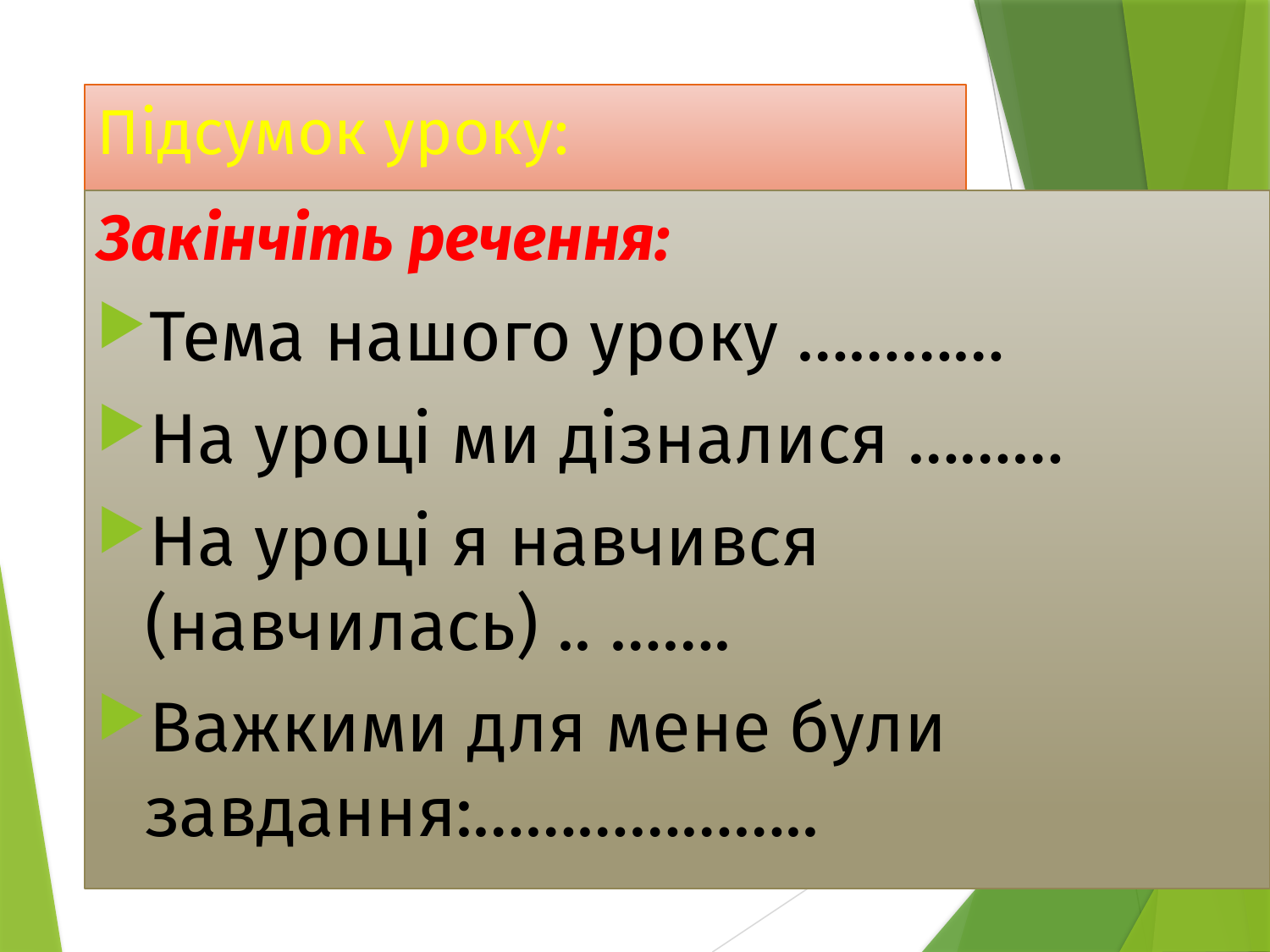

# Підсумок уроку:
Закінчіть речення:
Тема нашого уроку …………
На уроці ми дізналися ………
На уроці я навчився (навчилась) .. …….
Важкими для мене були завдання:………………..